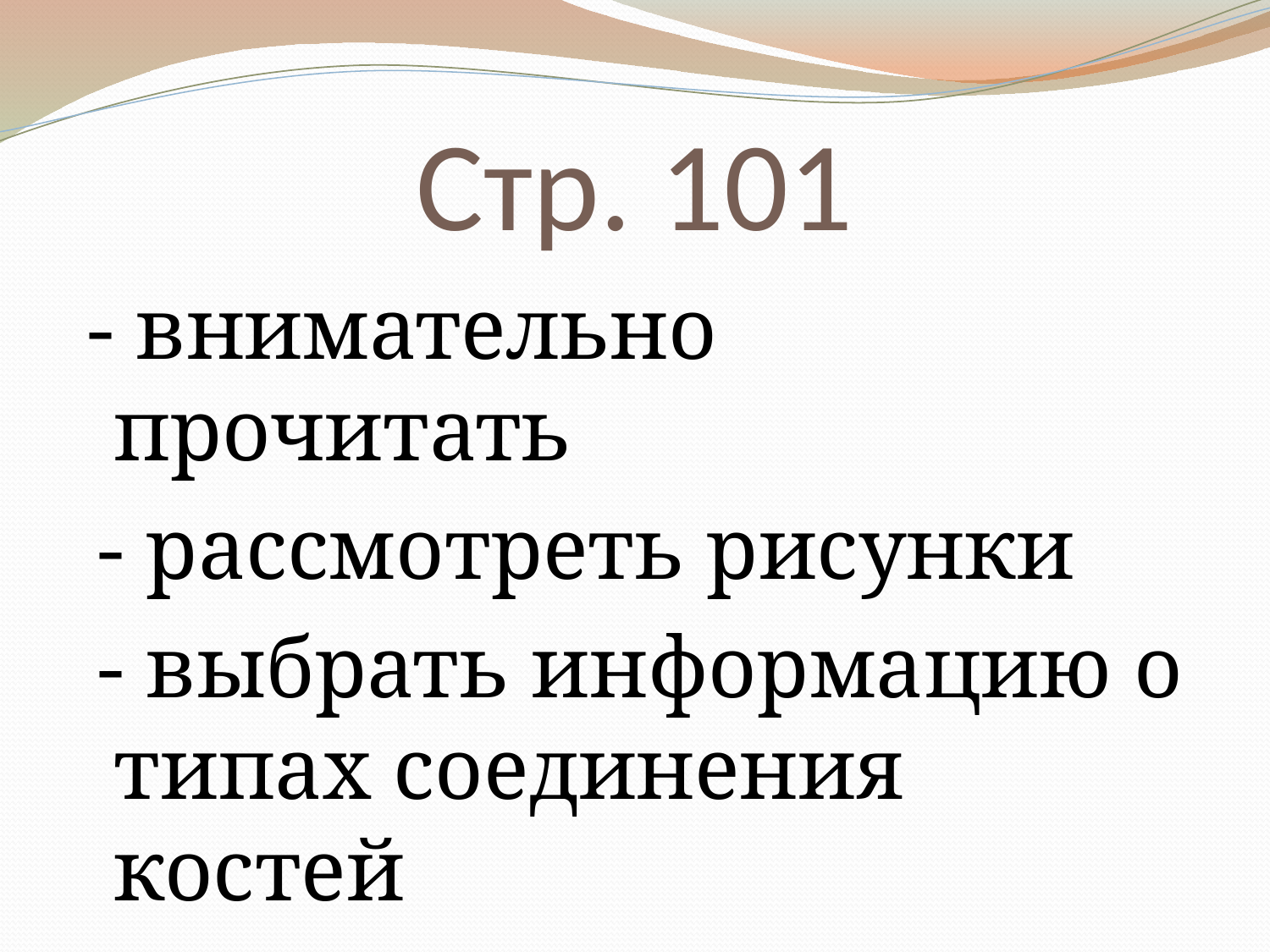

# Стр. 101
 - внимательно прочитать
 - рассмотреть рисунки
 - выбрать информацию о типах соединения костей